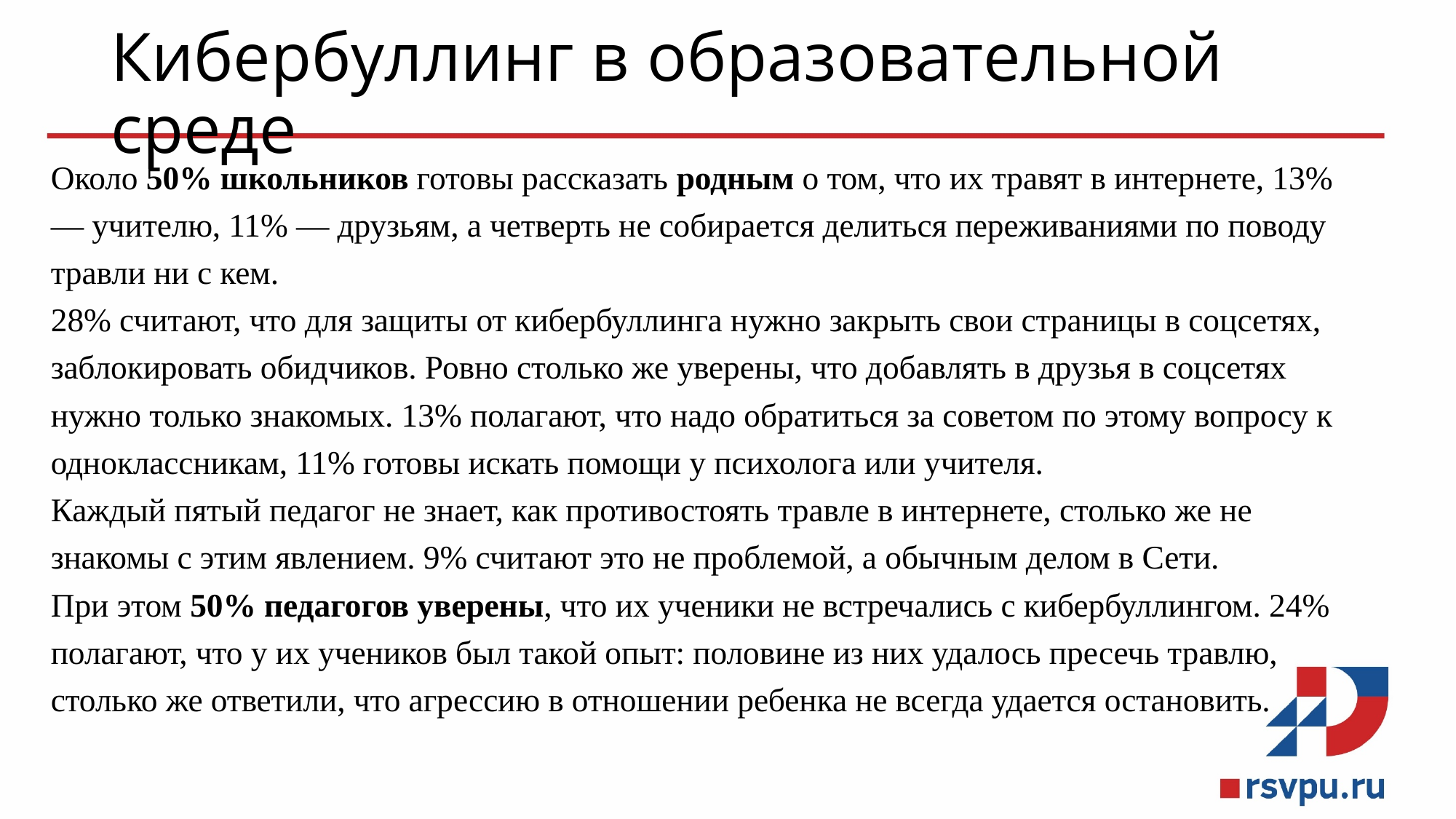

# Кибербуллинг в образовательной среде
Около 50% школьников готовы рассказать родным о том, что их травят в интернете, 13% — учителю, 11% — друзьям, а четверть не собирается делиться переживаниями по поводу травли ни с кем.
28% считают, что для защиты от кибербуллинга нужно закрыть свои страницы в соцсетях, заблокировать обидчиков. Ровно столько же уверены, что добавлять в друзья в соцсетях нужно только знакомых. 13% полагают, что надо обратиться за советом по этому вопросу к одноклассникам, 11% готовы искать помощи у психолога или учителя.
Каждый пятый педагог не знает, как противостоять травле в интернете, столько же не знакомы с этим явлением. 9% считают это не проблемой, а обычным делом в Сети.
При этом 50% педагогов уверены, что их ученики не встречались с кибербуллингом. 24% полагают, что у их учеников был такой опыт: половине из них удалось пресечь травлю, столько же ответили, что агрессию в отношении ребенка не всегда удается остановить.